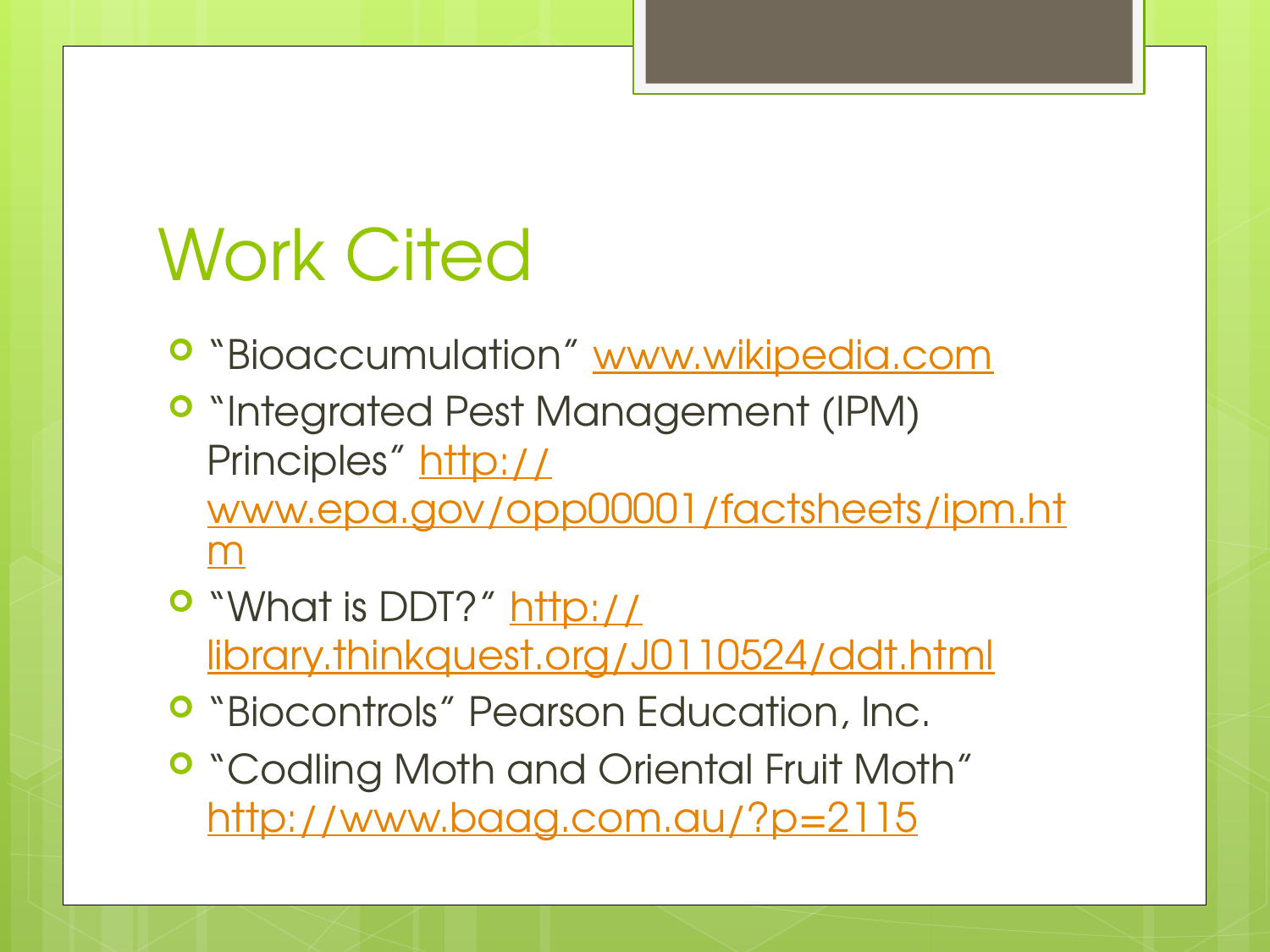

# Work Cited
“Bioaccumulation” www.wikipedia.com
“Integrated Pest Management (IPM) Principles” http://www.epa.gov/opp00001/factsheets/ipm.htm
“What is DDT?” http://library.thinkquest.org/J0110524/ddt.html
“Biocontrols” Pearson Education, Inc.
“Codling Moth and Oriental Fruit Moth” http://www.baag.com.au/?p=2115